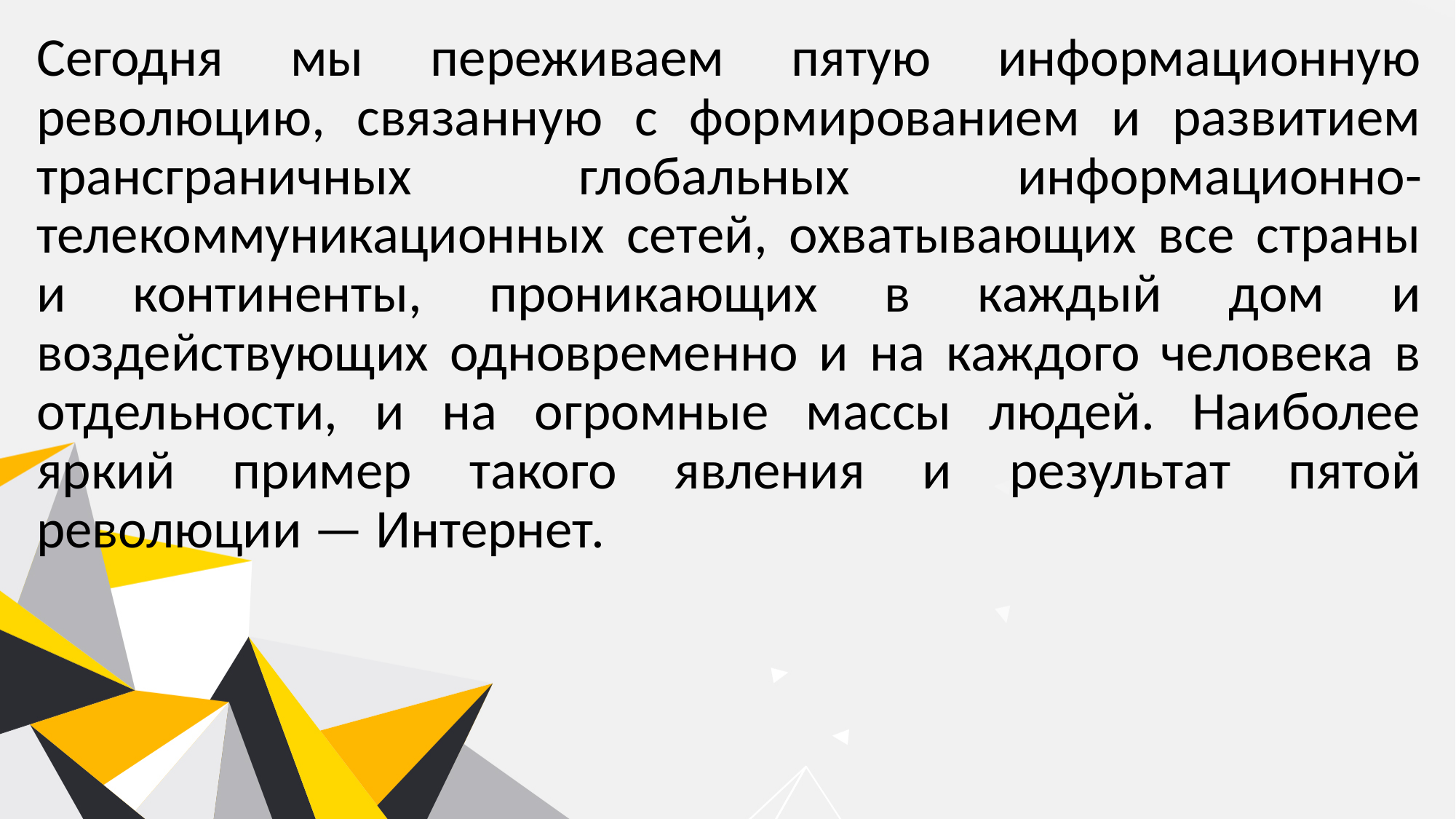

Сегодня мы переживаем пятую информационную революцию, связанную с формированием и развитием трансграничных глобальных информационно-телекоммуникационных сетей, охватывающих все страны и континенты, проникающих в каждый дом и воздействующих одновременно и на каждого человека в отдельности, и на огромные массы людей. Наиболее яркий пример такого явления и результат пятой революции — Интернет.